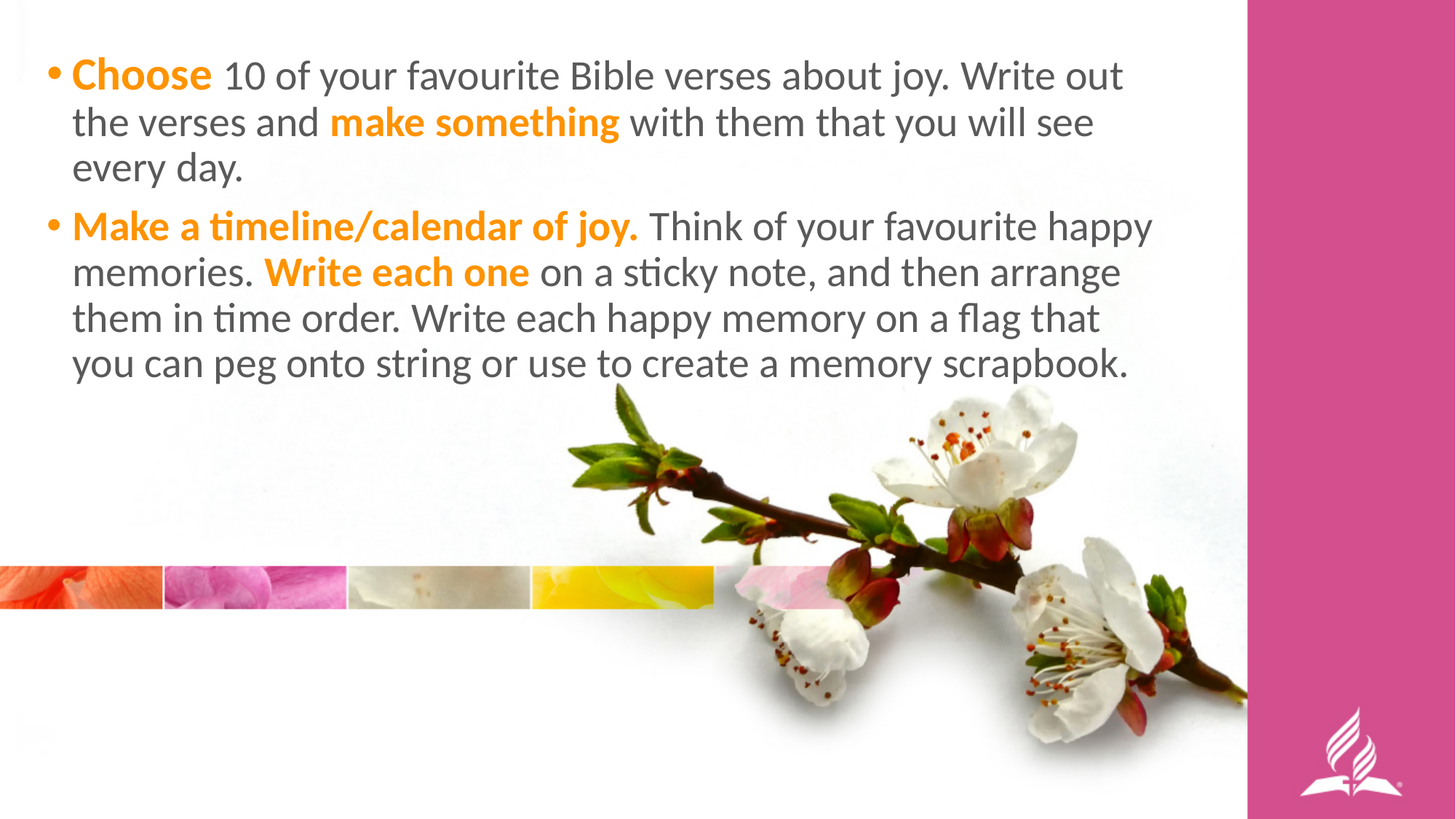

Choose 10 of your favourite Bible verses about joy. Write out the verses and make something with them that you will see every day.
Make a timeline/calendar of joy. Think of your favourite happy memories. Write each one on a sticky note, and then arrange them in time order. Write each happy memory on a flag that you can peg onto string or use to create a memory scrapbook.